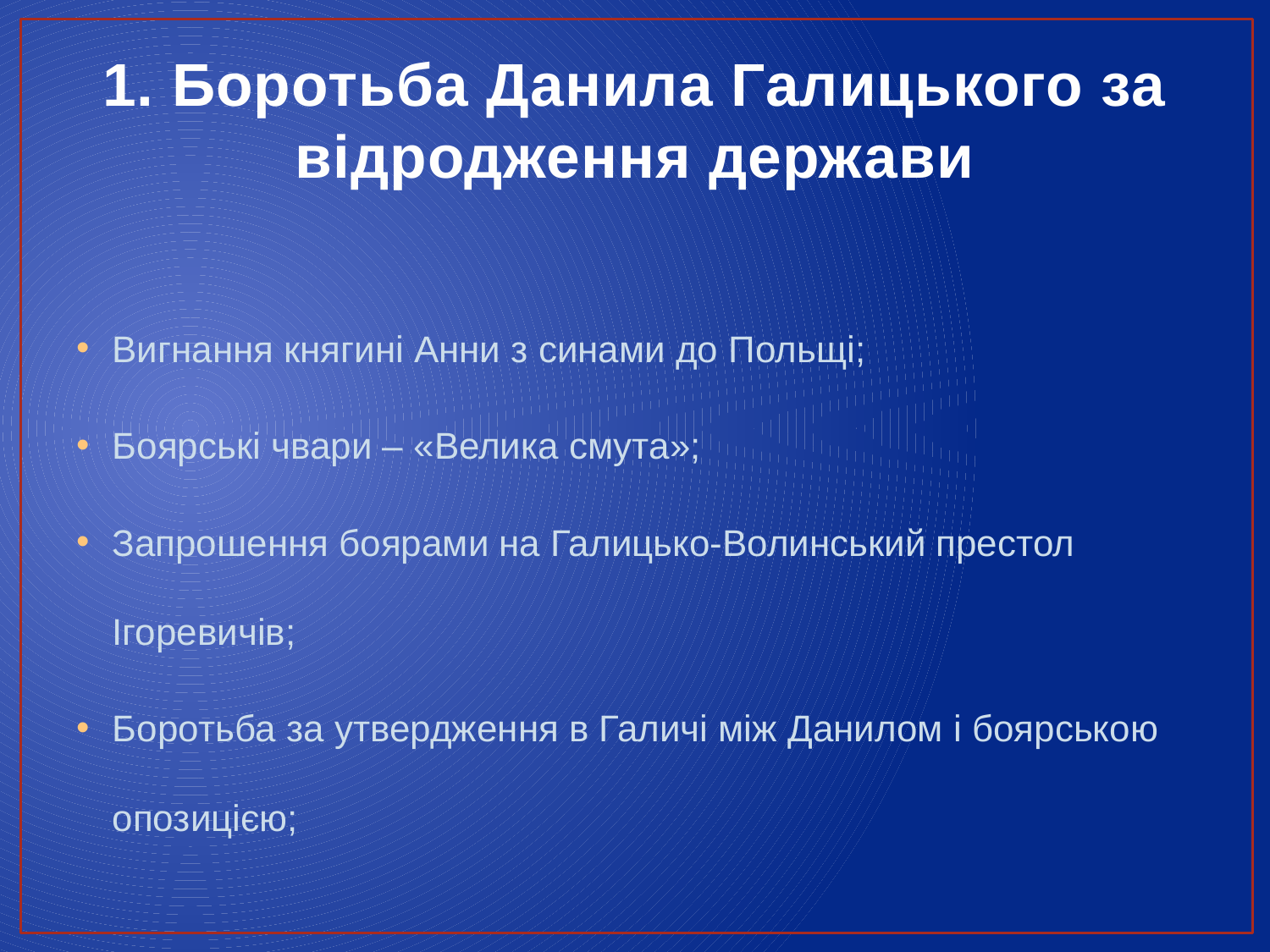

# 1. Боротьба Данила Галицького за відродження держави

Вигнання княгині Анни з синами до Польщі;
Боярські чвари – «Велика смута»;
Запрошення боярами на Галицько-Волинський престол Ігоревичів;
Боротьба за утвердження в Галичі між Данилом і боярською опозицією;